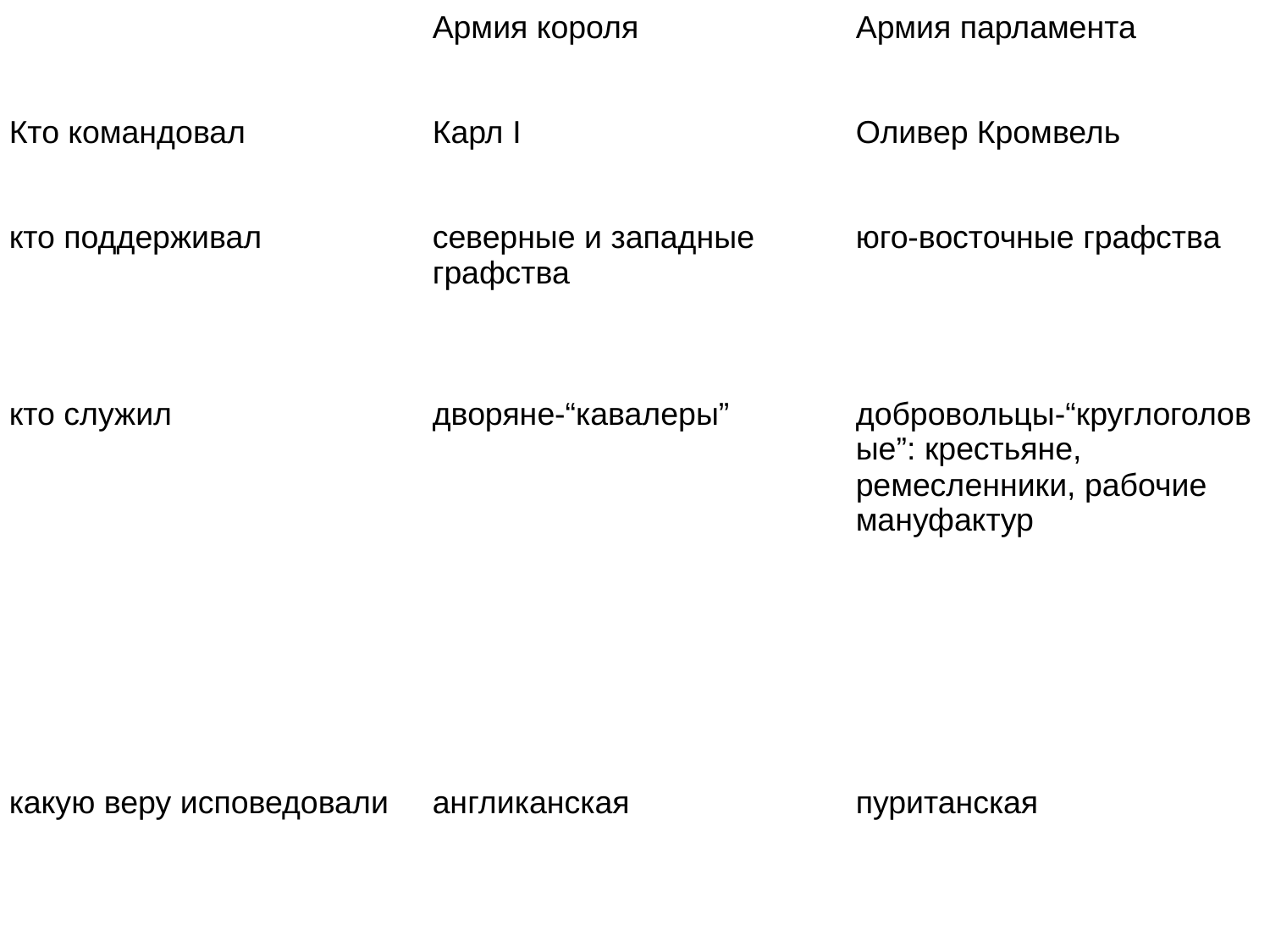

|  | Армия короля | Армия парламента |
| --- | --- | --- |
| Кто командовал | Карл I | Оливер Кромвель |
| кто поддерживал | северные и западные графства | юго-восточные графства |
| кто служил | дворяне-“кавалеры” | добровольцы-“круглоголовые”: крестьяне, ремесленники, рабочие мануфактур |
| какую веру исповедовали | англиканская | пуританская |